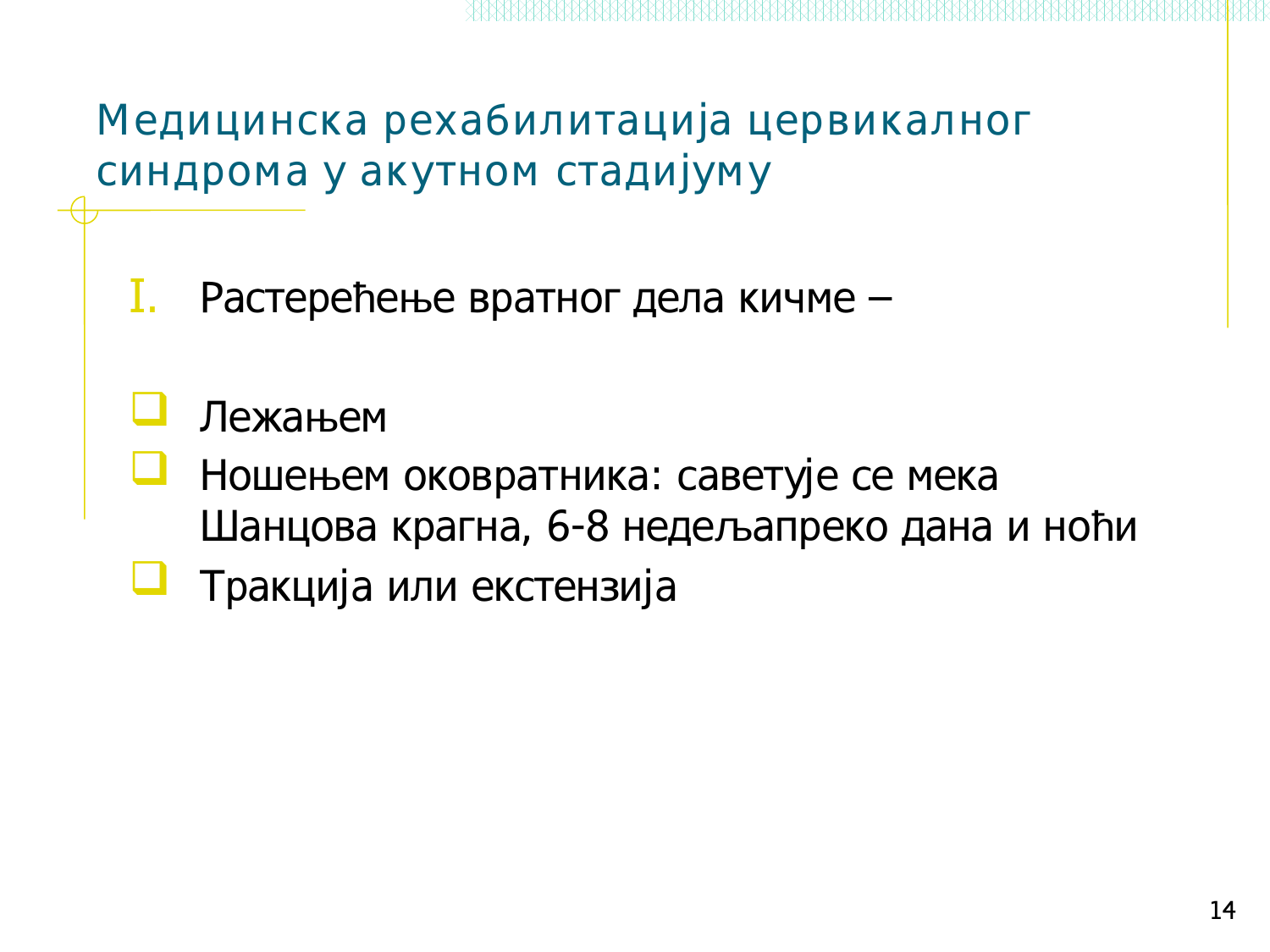

# Медицинска рехабилитација цервикалног синдрома у акутном стадијуму
Растерећење вратног дела кичме –

Лежањем
Ношењем оковратника: саветује се мека Шанцова крагна, 6-8 недељапреко дана и ноћи
Тракција или екстензија
14